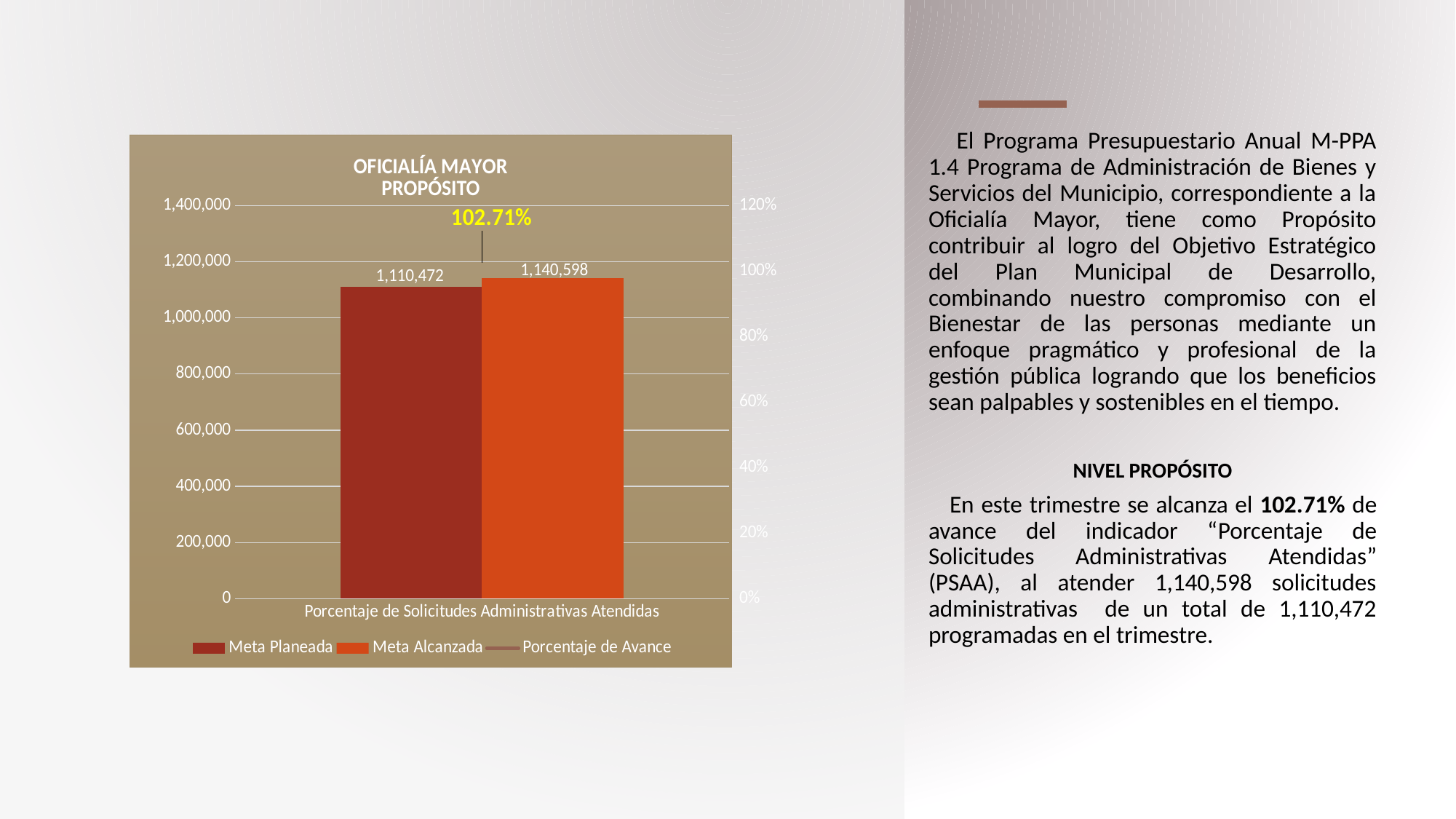

El Programa Presupuestario Anual M-PPA 1.4 Programa de Administración de Bienes y Servicios del Municipio, correspondiente a la Oficialía Mayor, tiene como Propósito contribuir al logro del Objetivo Estratégico del Plan Municipal de Desarrollo, combinando nuestro compromiso con el Bienestar de las personas mediante un enfoque pragmático y profesional de la gestión pública logrando que los beneficios sean palpables y sostenibles en el tiempo.

NIVEL PROPÓSITO
   En este trimestre se alcanza el 102.71% de avance del indicador “Porcentaje de Solicitudes Administrativas Atendidas” (PSAA), al atender 1,140,598 solicitudes administrativas  de un total de 1,110,472 programadas en el trimestre.

### Chart: OFICIALÍA MAYOR
PROPÓSITO

| Category | Meta Planeada | Meta Alcanzada |  |
|---|---|---|---|
| Porcentaje de Solicitudes Administrativas Atendidas | 1110472.0 | 1140598.0 | 1.0271290046034478 |